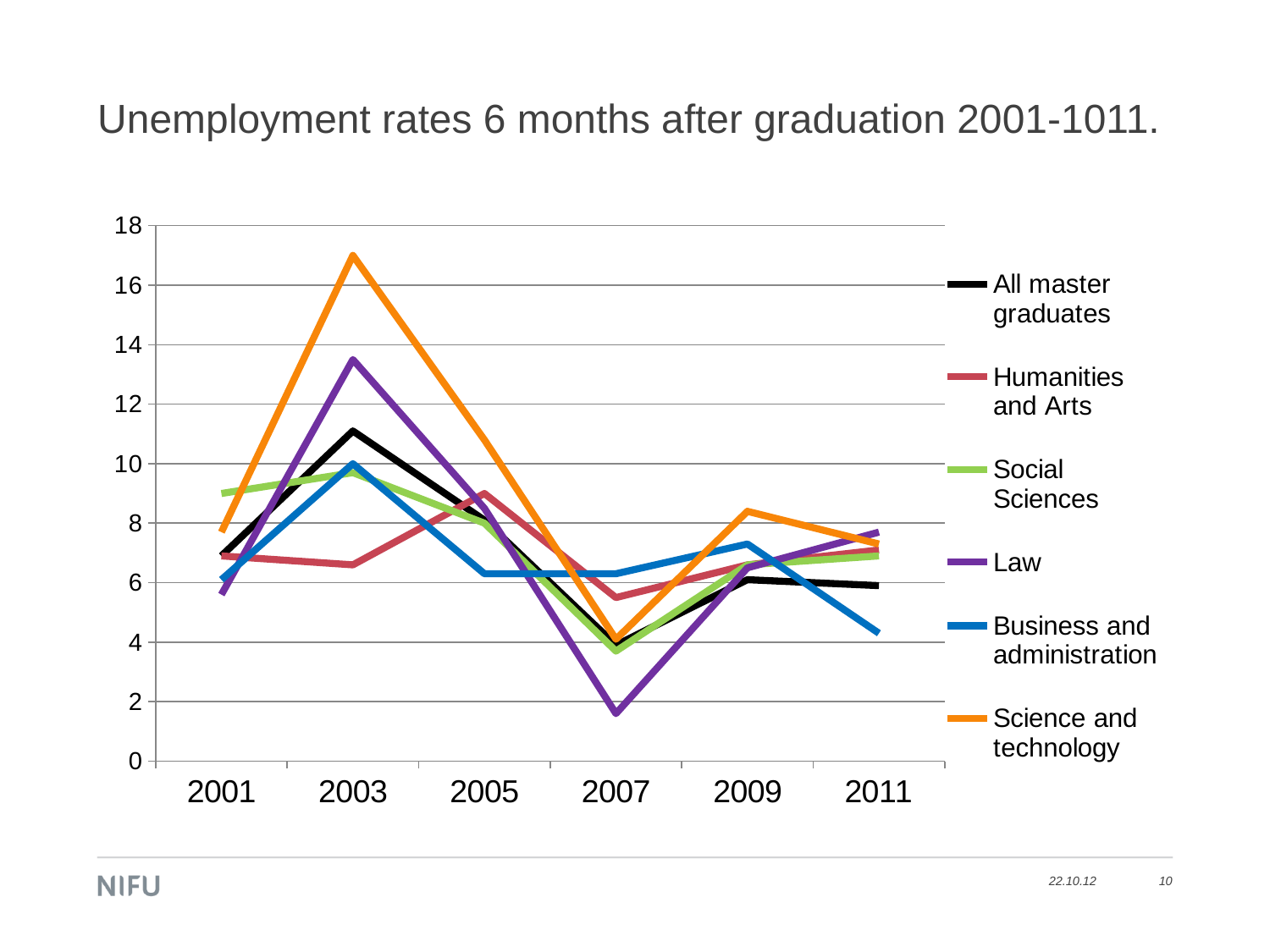

# Unemployment rates 6 months after graduation 2001-1011.

### Chart

| Category | All master graduates | Humanities and Arts | Social Sciences | Law | Business and administration | Science and technology |
|---|---|---|---|---|---|---|
| 2001 | 6.9 | 6.9 | 9.0 | 5.6 | 6.1 | 7.7 |
| 2003 | 11.1 | 6.6 | 9.700000000000001 | 13.5 | 10.0 | 17.0 |
| 2005 | 8.1 | 9.0 | 8.0 | 8.5 | 6.3 | 10.8 |
| 2007 | 3.9 | 5.5 | 3.7 | 1.6 | 6.3 | 4.1 |
| 2009 | 6.1 | 6.6 | 6.6 | 6.5 | 7.3 | 8.4 |
| 2011 | 5.9 | 7.1 | 6.9 | 7.7 | 4.3 | 7.3 |
22.10.12
10